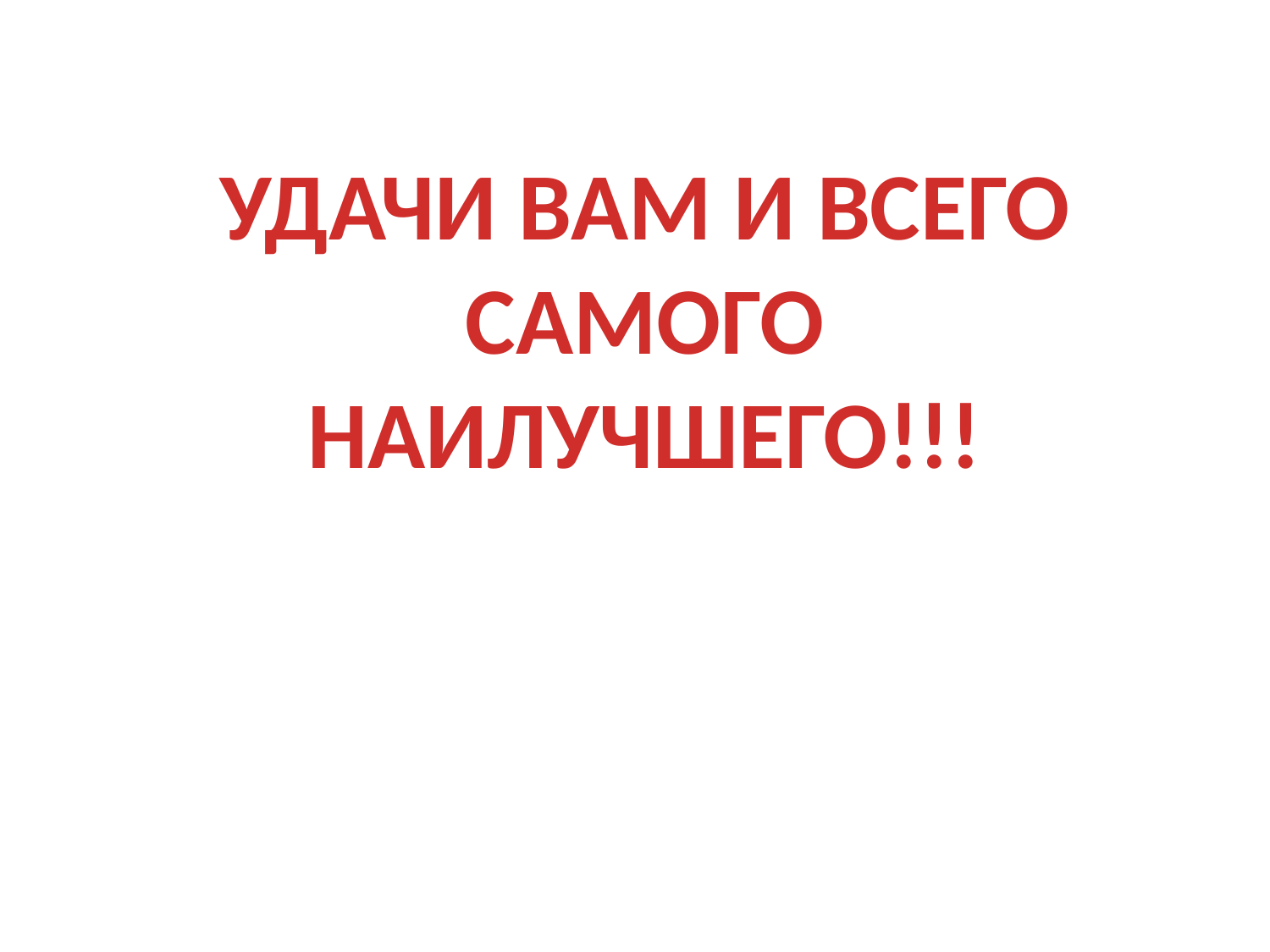

#
УДАЧИ ВАМ И ВСЕГО САМОГО НАИЛУЧШЕГО!!!